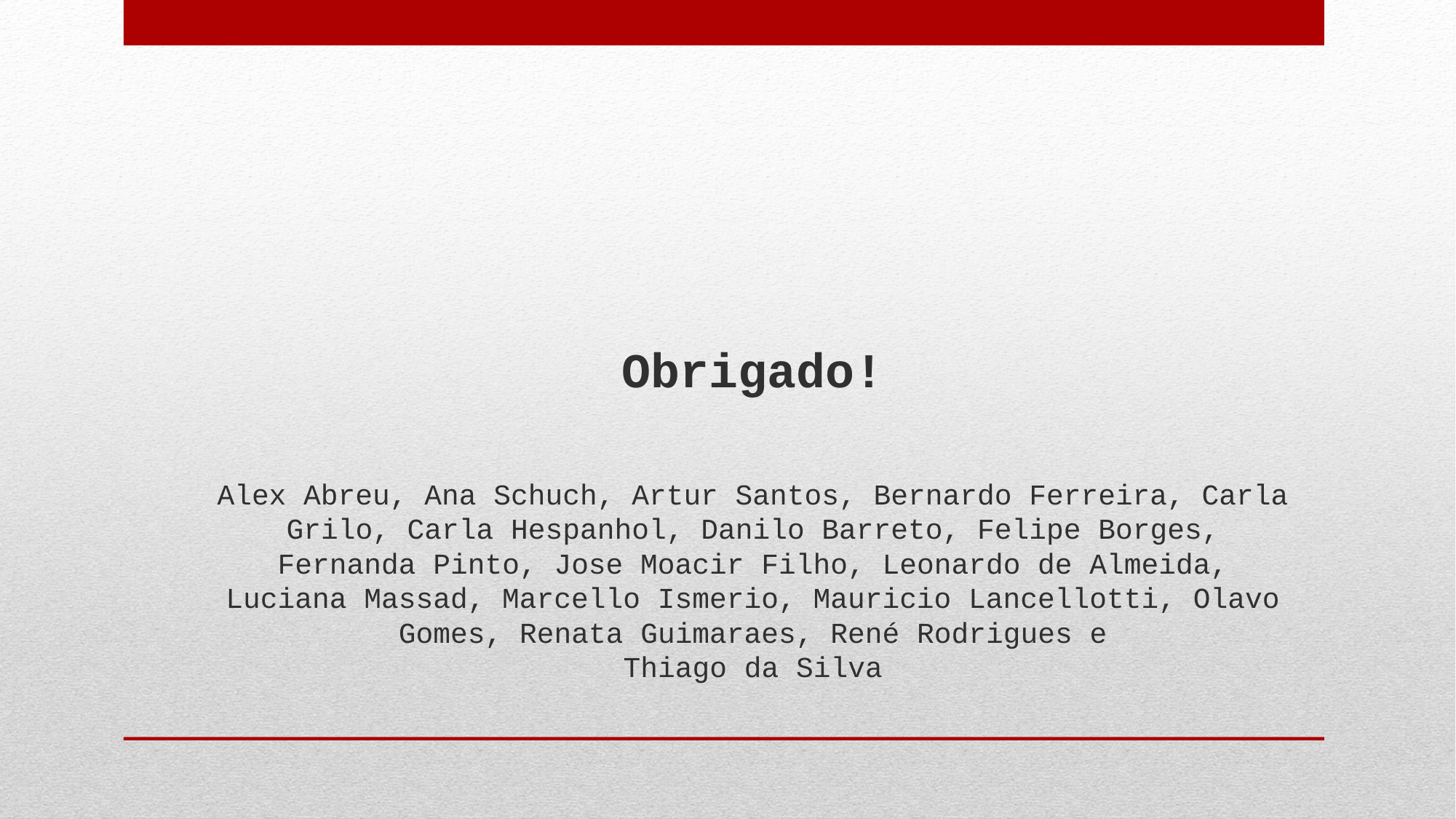

#

Obrigado!

Alex Abreu, Ana Schuch, Artur Santos, Bernardo Ferreira, Carla Grilo, Carla Hespanhol, Danilo Barreto, Felipe Borges, Fernanda Pinto, Jose Moacir Filho, Leonardo de Almeida, Luciana Massad, Marcello Ismerio, Mauricio Lancellotti, Olavo Gomes, Renata Guimaraes, René Rodrigues e
Thiago da Silva